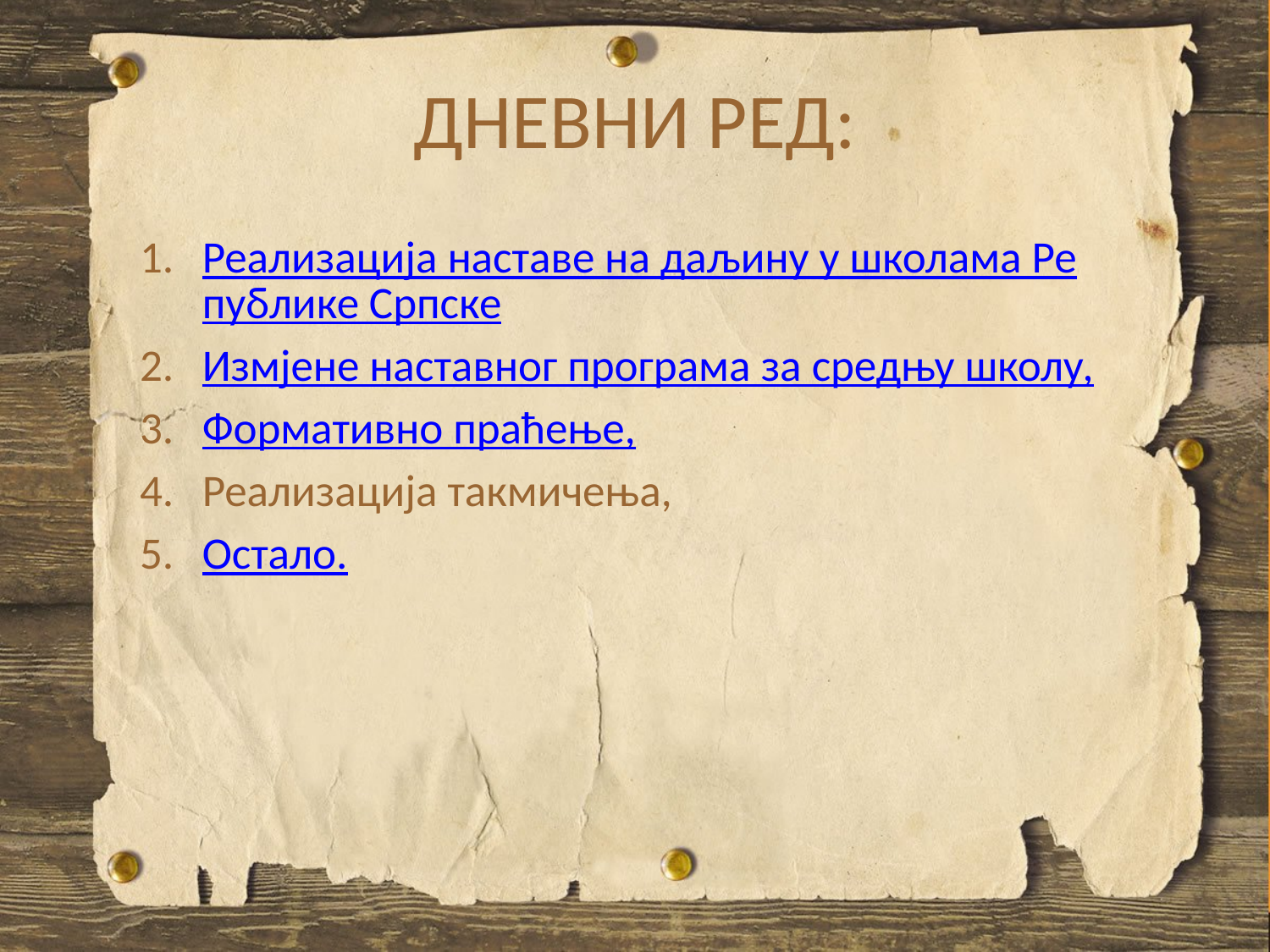

# ДНЕВНИ РЕД:
Реализација наставе на даљину у школама Републике Српске
Измјене наставног програма за средњу школу,
Формативно праћење,
Реализација такмичења,
Oстало.